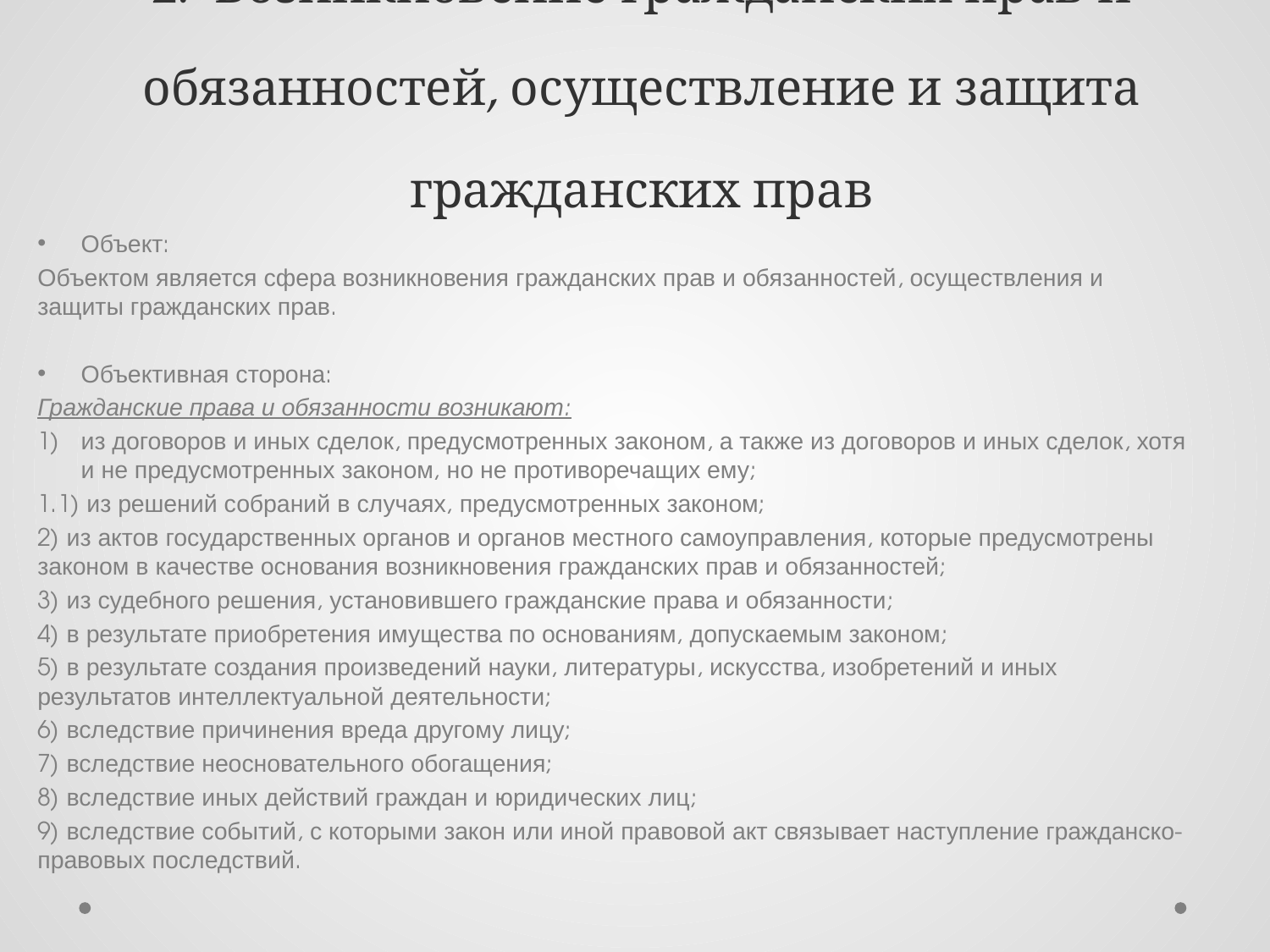

# 2.  Возникновение гражданских прав и обязанностей, осуществление и защита гражданских прав
Объект:
Объектом является сфера возникновения гражданских прав и обязанностей, осуществления и защиты гражданских прав.

Объективная сторона:
Гражданские права и обязанности возникают:
из договоров и иных сделок, предусмотренных законом, а также из договоров и иных сделок, хотя и не предусмотренных законом, но не противоречащих ему;
1.1) из решений собраний в случаях, предусмотренных законом;
2) из актов государственных органов и органов местного самоуправления, которые предусмотрены законом в качестве основания возникновения гражданских прав и обязанностей;
3) из судебного решения, установившего гражданские права и обязанности;
4) в результате приобретения имущества по основаниям, допускаемым законом;
5) в результате создания произведений науки, литературы, искусства, изобретений и иных результатов интеллектуальной деятельности;
6) вследствие причинения вреда другому лицу;
7) вследствие неосновательного обогащения;
8) вследствие иных действий граждан и юридических лиц;
9) вследствие событий, с которыми закон или иной правовой акт связывает наступление гражданско-правовых последствий.